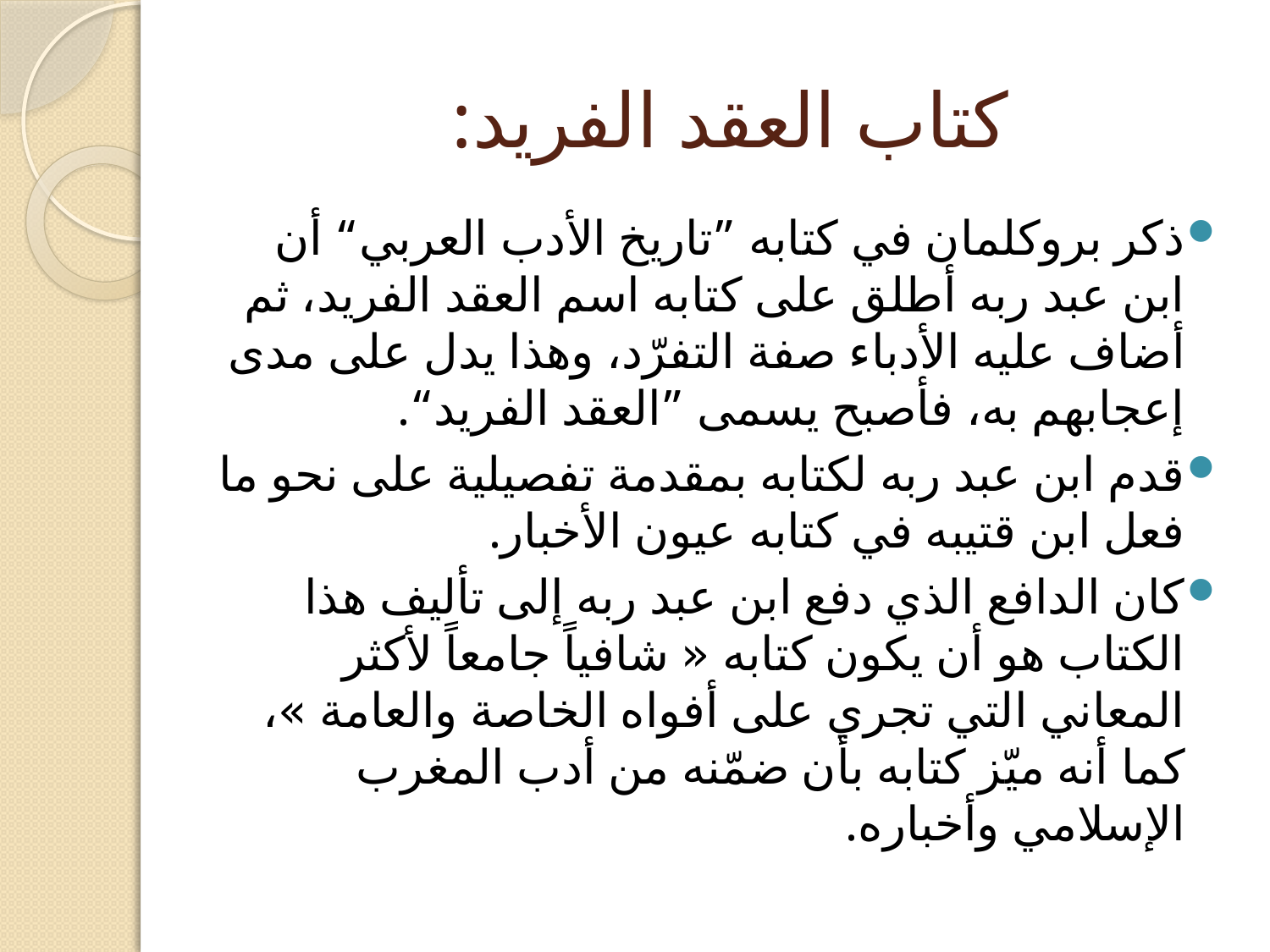

# كتاب العقد الفريد:
ذكر بروكلمان في كتابه ”تاريخ الأدب العربي“ أن ابن عبد ربه أطلق على كتابه اسم العقد الفريد، ثم أضاف عليه الأدباء صفة التفرّد، وهذا يدل على مدى إعجابهم به، فأصبح يسمى ”العقد الفريد“.
قدم ابن عبد ربه لكتابه بمقدمة تفصيلية على نحو ما فعل ابن قتيبه في كتابه عيون الأخبار.
كان الدافع الذي دفع ابن عبد ربه إلى تأليف هذا الكتاب هو أن يكون كتابه « شافياً جامعاً لأكثر المعاني التي تجري على أفواه الخاصة والعامة »، كما أنه ميّز كتابه بأن ضمّنه من أدب المغرب الإسلامي وأخباره.